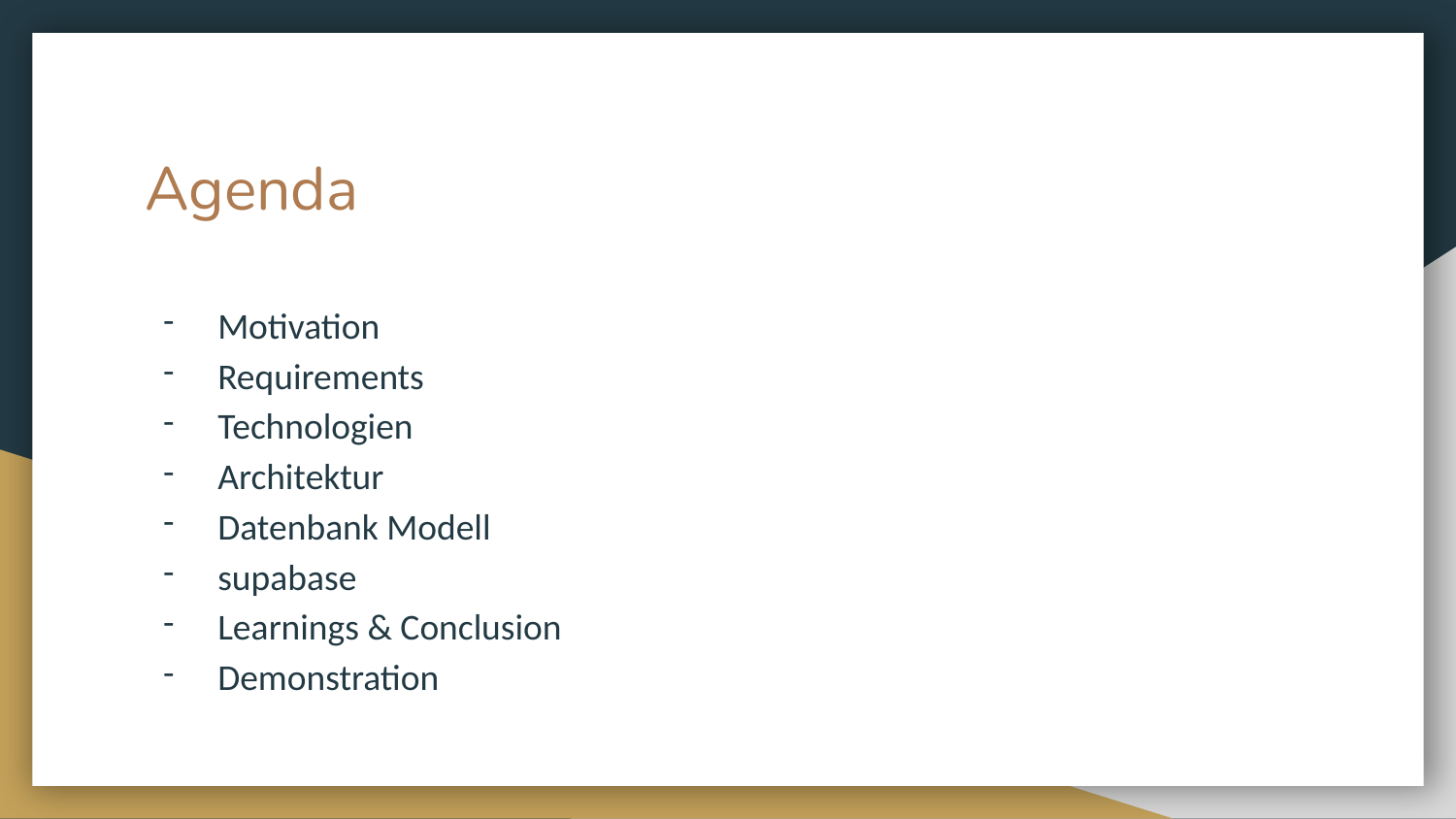

# Agenda
Motivation
Requirements
Technologien
Architektur
Datenbank Modell
supabase
Learnings & Conclusion
Demonstration